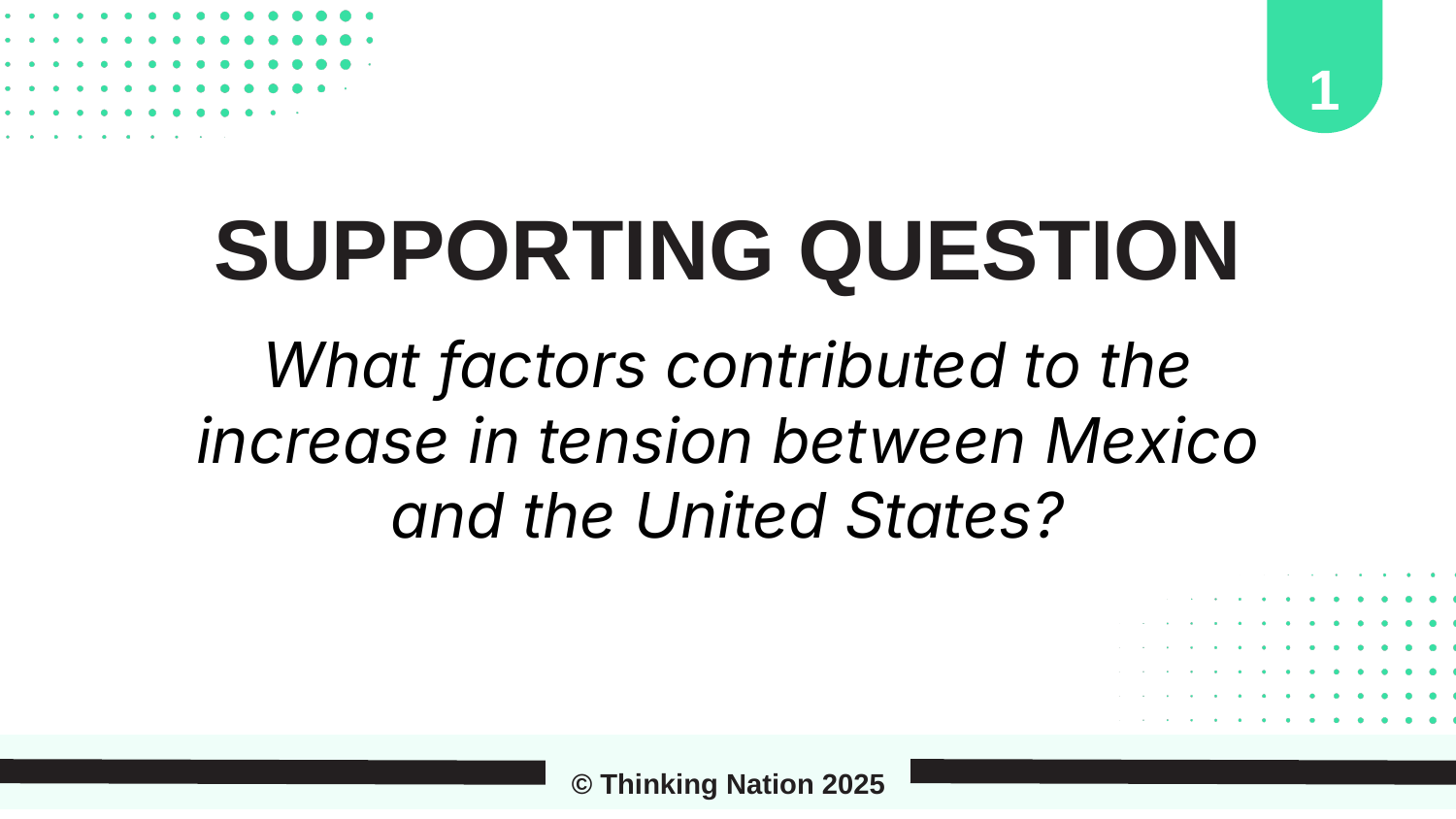

1
SUPPORTING QUESTION
What factors contributed to the increase in tension between Mexico and the United States?

© Thinking Nation 2025